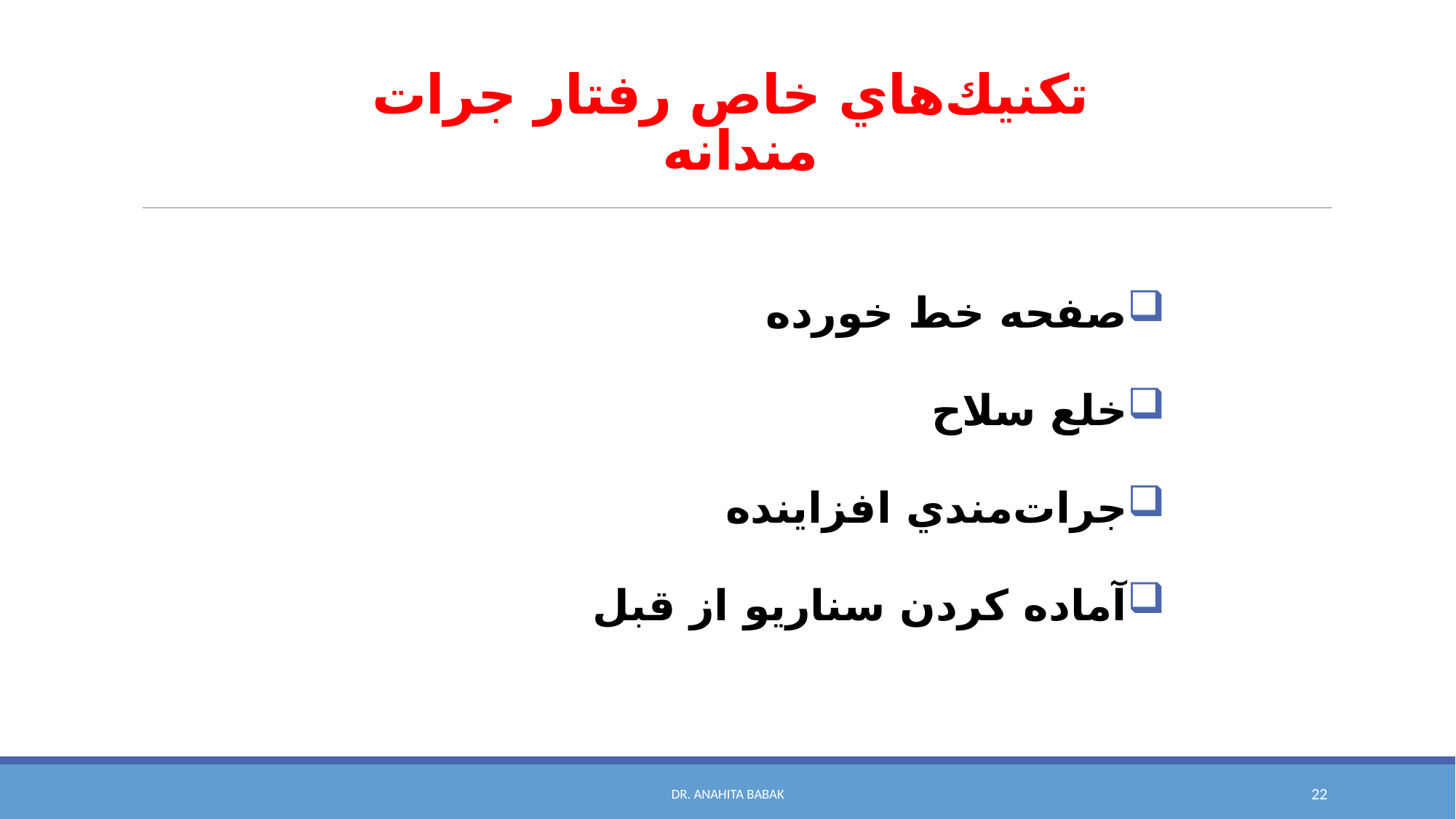

# تكنيك‌هاي خاص رفتار جرات‌ مندانه
صفحه خط خورده
خلع سلاح
جرات‌مندي افزاينده
آماده کردن سناریو از قبل
Dr. Anahita Babak
22